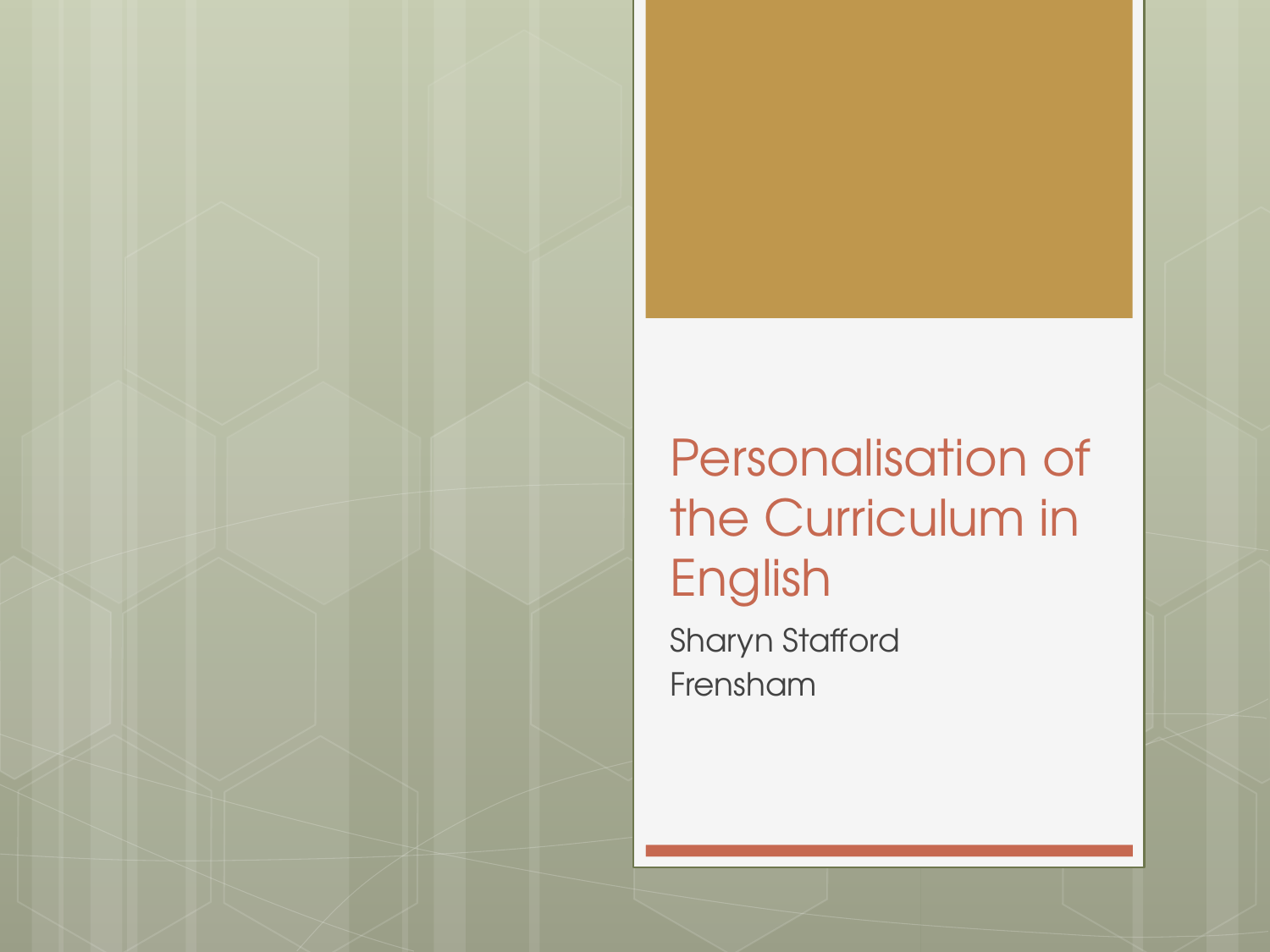

# Personalisation of the Curriculum in English
Sharyn Stafford
Frensham